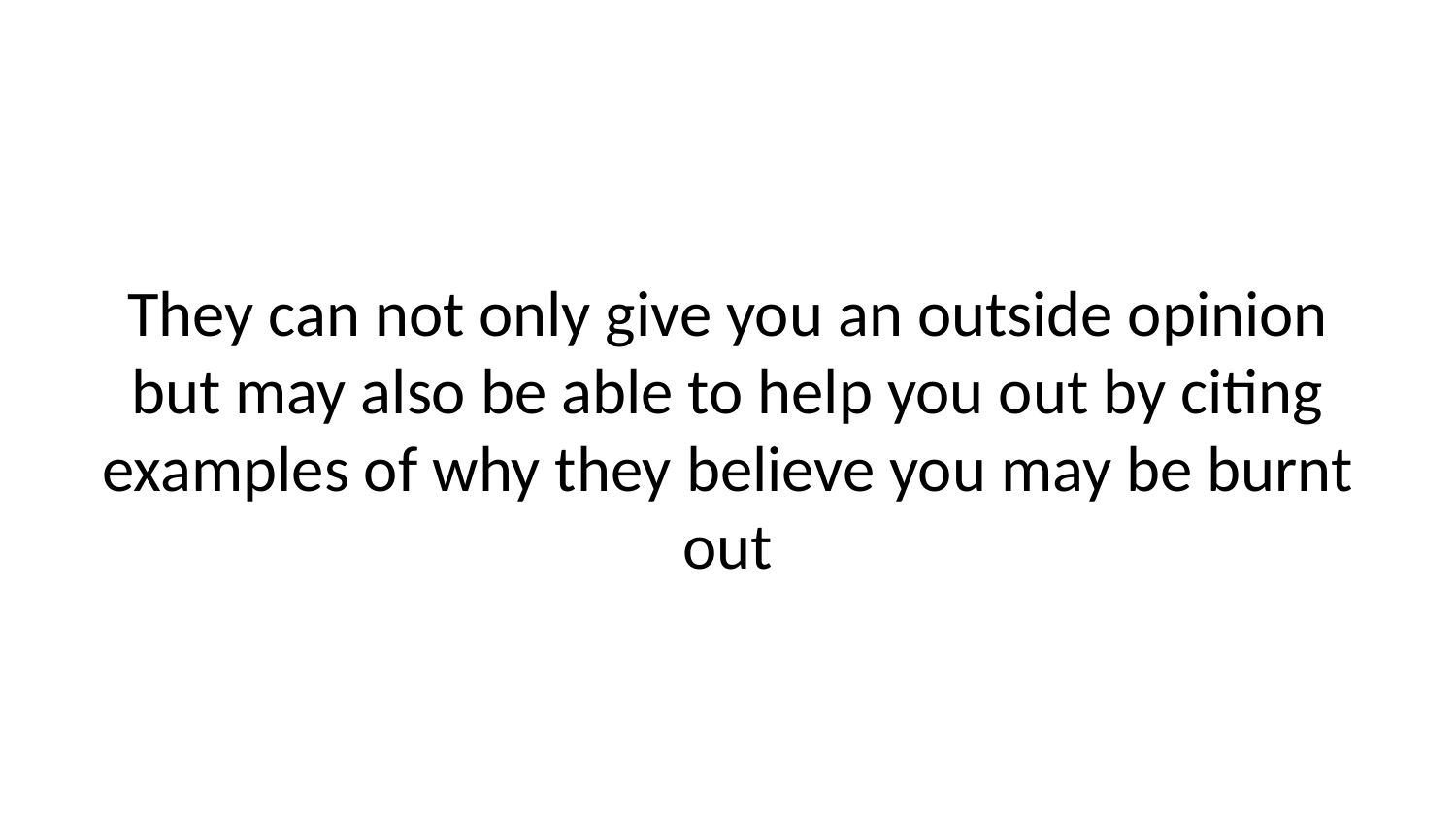

They can not only give you an outside opinion but may also be able to help you out by citing examples of why they believe you may be burnt out